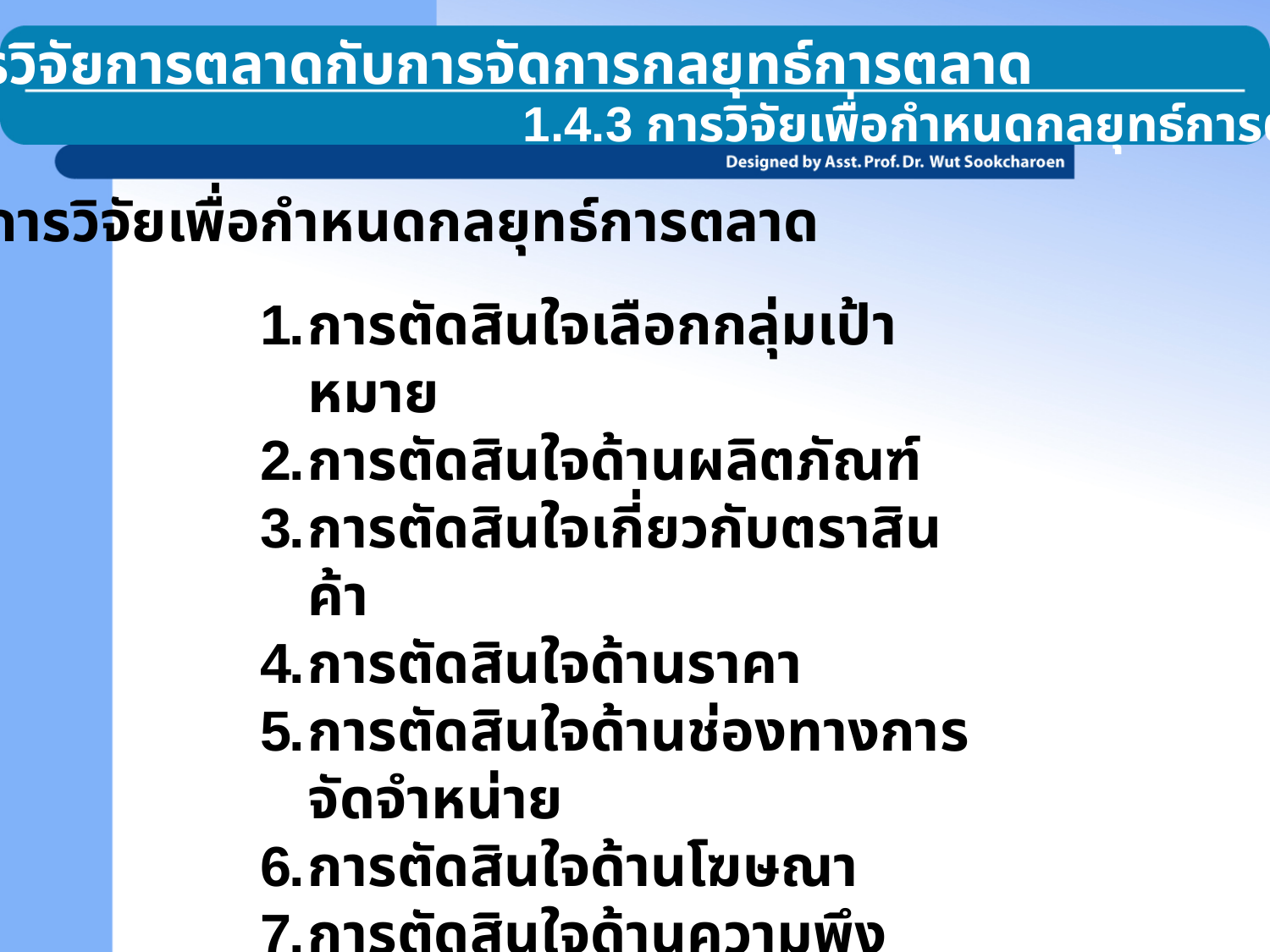

1.4 การวิจัยการตลาดกับการจัดการกลยุทธ์การตลาด
1.4.3 การวิจัยเพื่อกำหนดกลยุทธ์การตลาด
การวิจัยเพื่อกำหนดกลยุทธ์การตลาด
การตัดสินใจเลือกกลุ่มเป้าหมาย
การตัดสินใจด้านผลิตภัณฑ์
การตัดสินใจเกี่ยวกับตราสินค้า
การตัดสินใจด้านราคา
การตัดสินใจด้านช่องทางการจัดจำหน่าย
การตัดสินใจด้านโฆษณา
การตัดสินใจด้านความพึงพอใจของลูกค้า